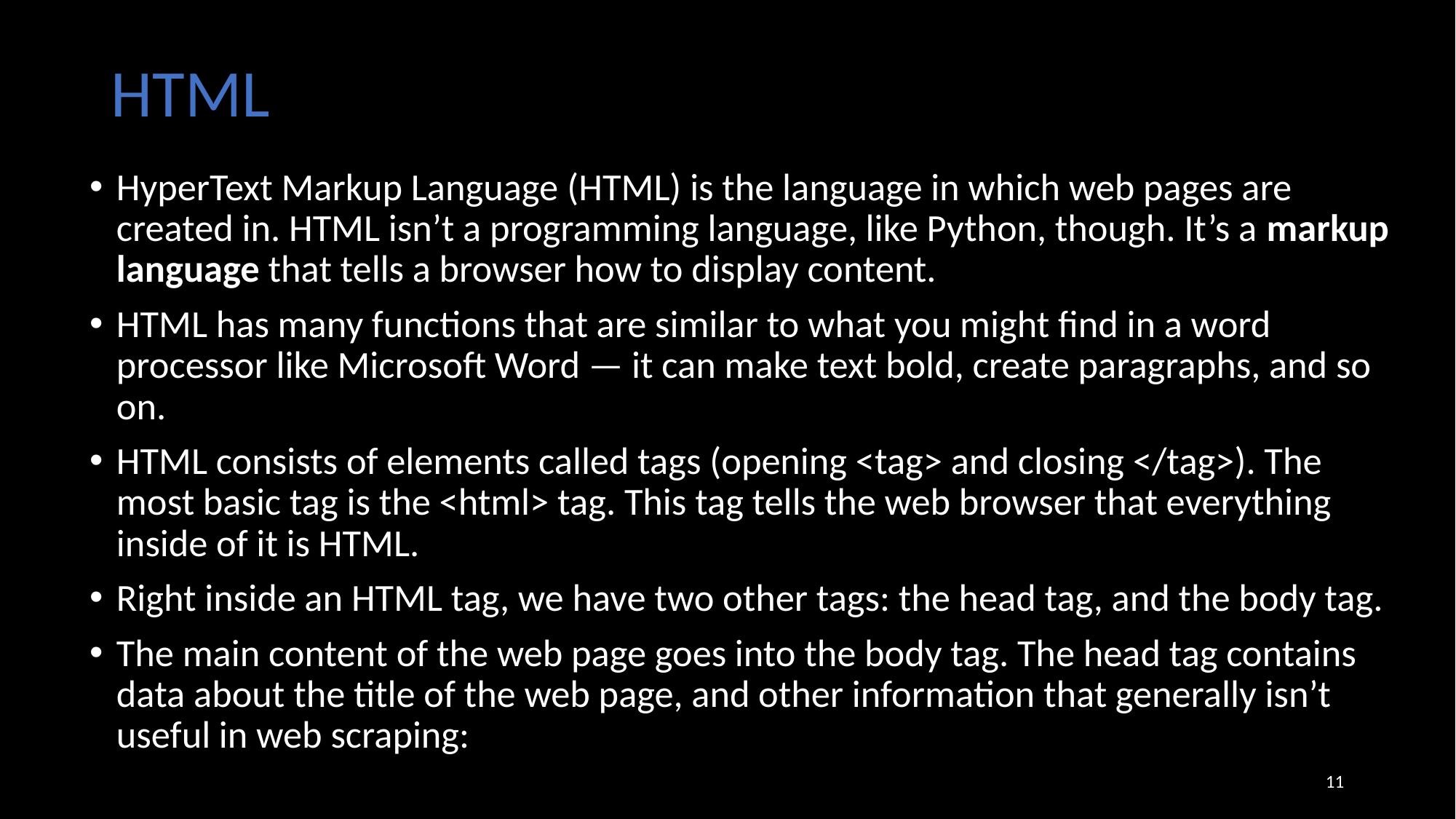

# HTML
HyperText Markup Language (HTML) is the language in which web pages are created in. HTML isn’t a programming language, like Python, though. It’s a markup language that tells a browser how to display content.
HTML has many functions that are similar to what you might find in a word processor like Microsoft Word — it can make text bold, create paragraphs, and so on.
HTML consists of elements called tags (opening <tag> and closing </tag>). The most basic tag is the <html> tag. This tag tells the web browser that everything inside of it is HTML.
Right inside an HTML tag, we have two other tags: the head tag, and the body tag.
The main content of the web page goes into the body tag. The head tag contains data about the title of the web page, and other information that generally isn’t useful in web scraping:
11